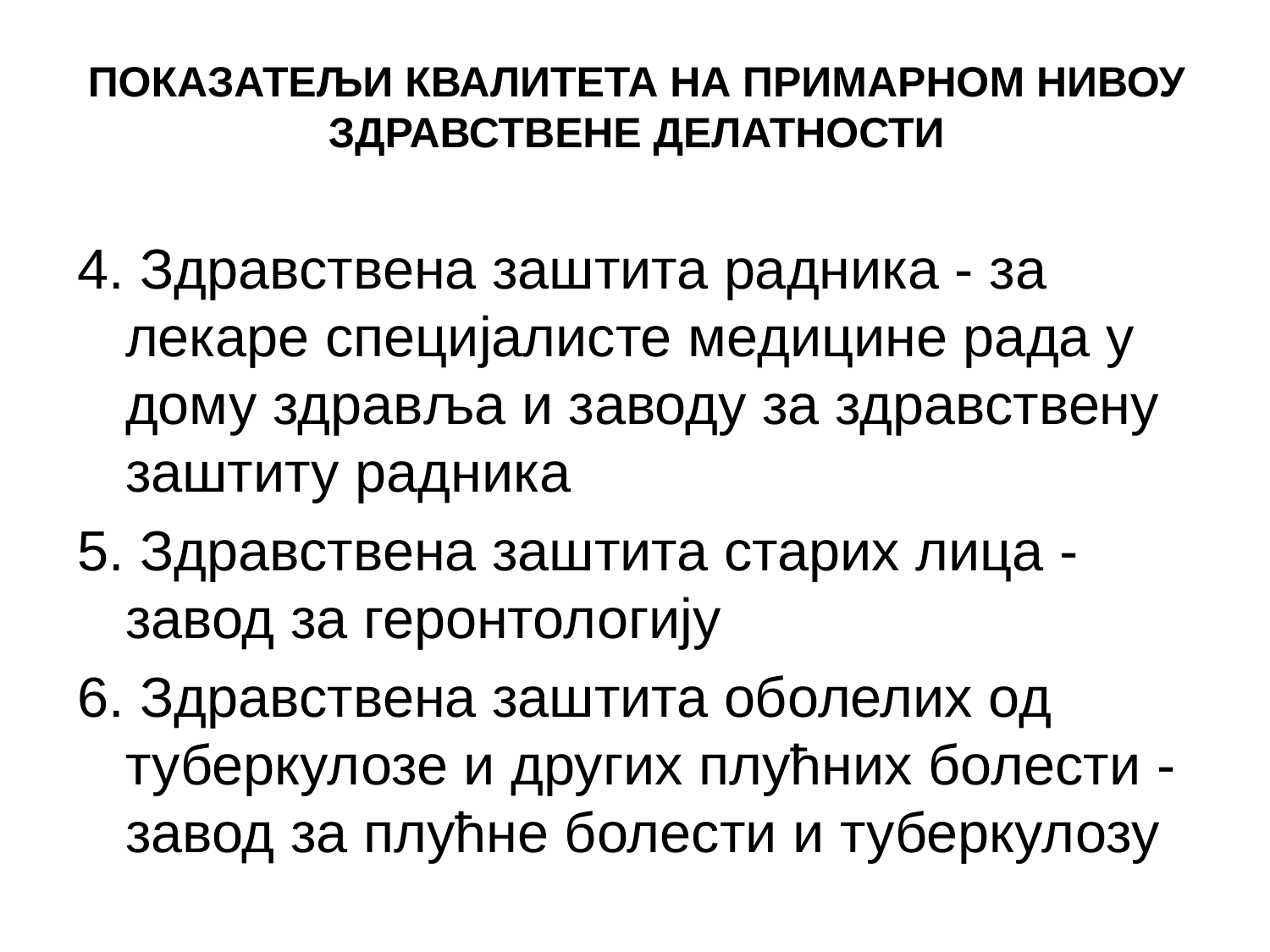

# ПОКАЗАТЕЉИ КВАЛИТЕТА НА ПРИМАРНОМ НИВОУ ЗДРАВСТВЕНЕ ДЕЛАТНОСТИ
4. Здравствена заштита радника - за лекаре специјалисте медицине рада у дому здравља и заводу за здравствену заштиту радника
5. Здравствена заштита старих лица - завод за геронтологију
6. Здравствена заштита оболелих од туберкулозе и других плућних болести - завод за плућне болести и туберкулозу